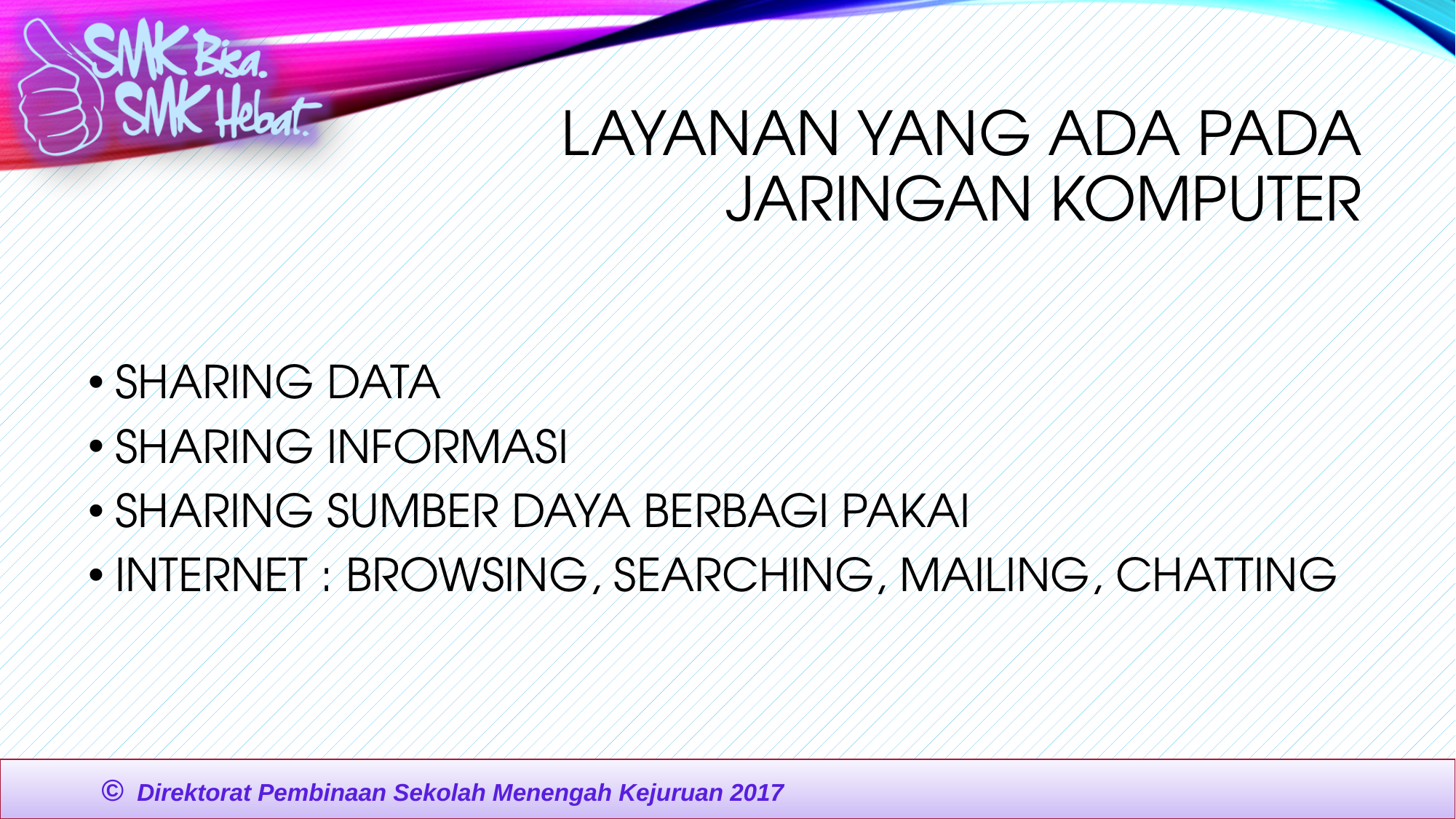

# LAYANAN YANG ADA PADA JARINGAN KOMPUTER
SHARING DATA
SHARING INFORMASI
SHARING SUMBER DAYA BERBAGI PAKAI
INTERNET : BROWSING, SEARCHING, MAILING, CHATTING